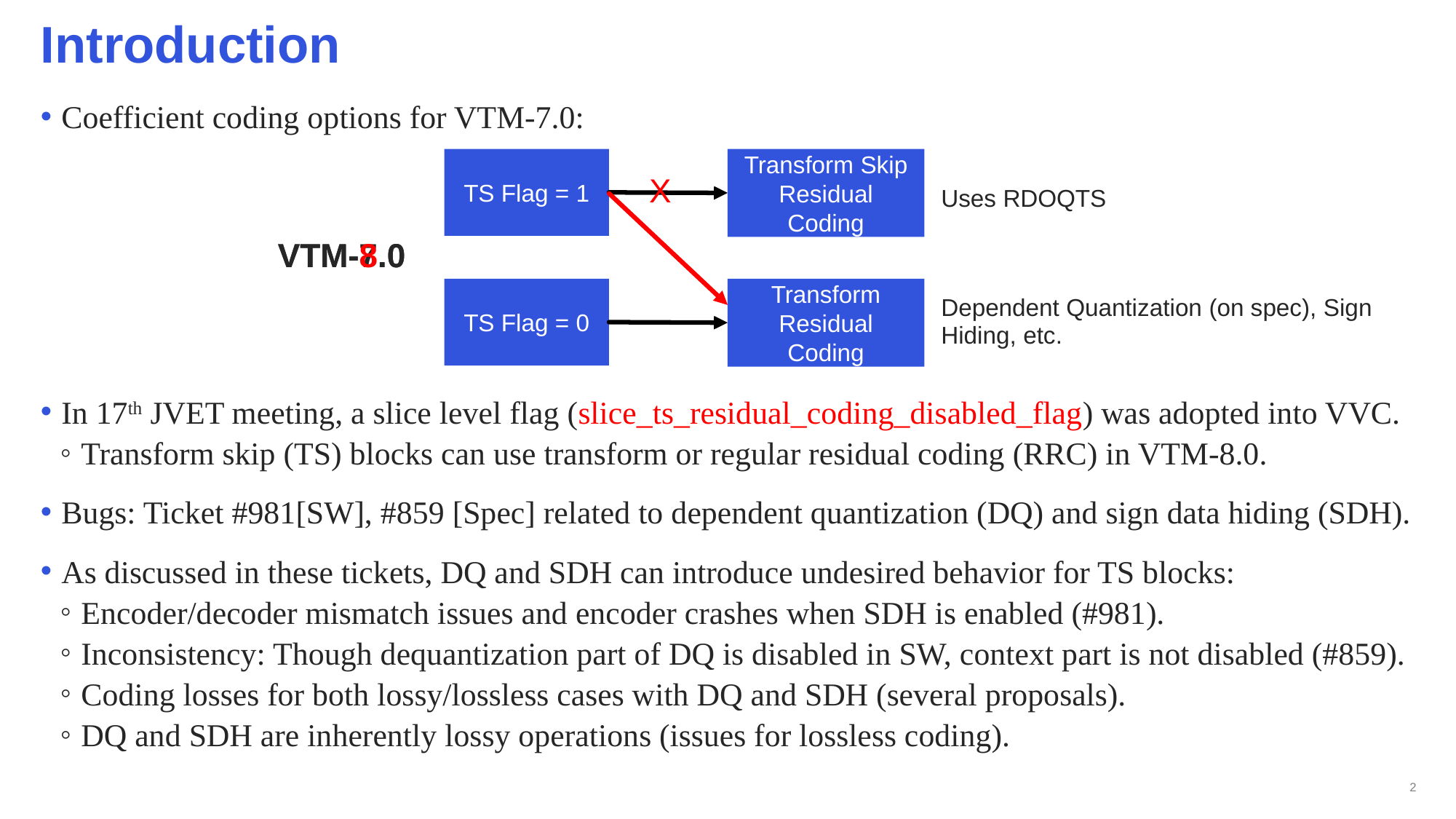

Introduction
Coefficient coding options for VTM-7.0:

In 17th JVET meeting, a slice level flag (slice_ts_residual_coding_disabled_flag) was adopted into VVC.
Transform skip (TS) blocks can use transform or regular residual coding (RRC) in VTM-8.0.
Bugs: Ticket #981[SW], #859 [Spec] related to dependent quantization (DQ) and sign data hiding (SDH).
As discussed in these tickets, DQ and SDH can introduce undesired behavior for TS blocks:
Encoder/decoder mismatch issues and encoder crashes when SDH is enabled (#981).
Inconsistency: Though dequantization part of DQ is disabled in SW, context part is not disabled (#859).
Coding losses for both lossy/lossless cases with DQ and SDH (several proposals).
DQ and SDH are inherently lossy operations (issues for lossless coding).
TS Flag = 1
Transform Skip
Residual Coding
X
Uses RDOQTS
VTM-8.0
VTM-7.0
TS Flag = 0
Transform
Residual Coding
Dependent Quantization (on spec), Sign Hiding, etc.